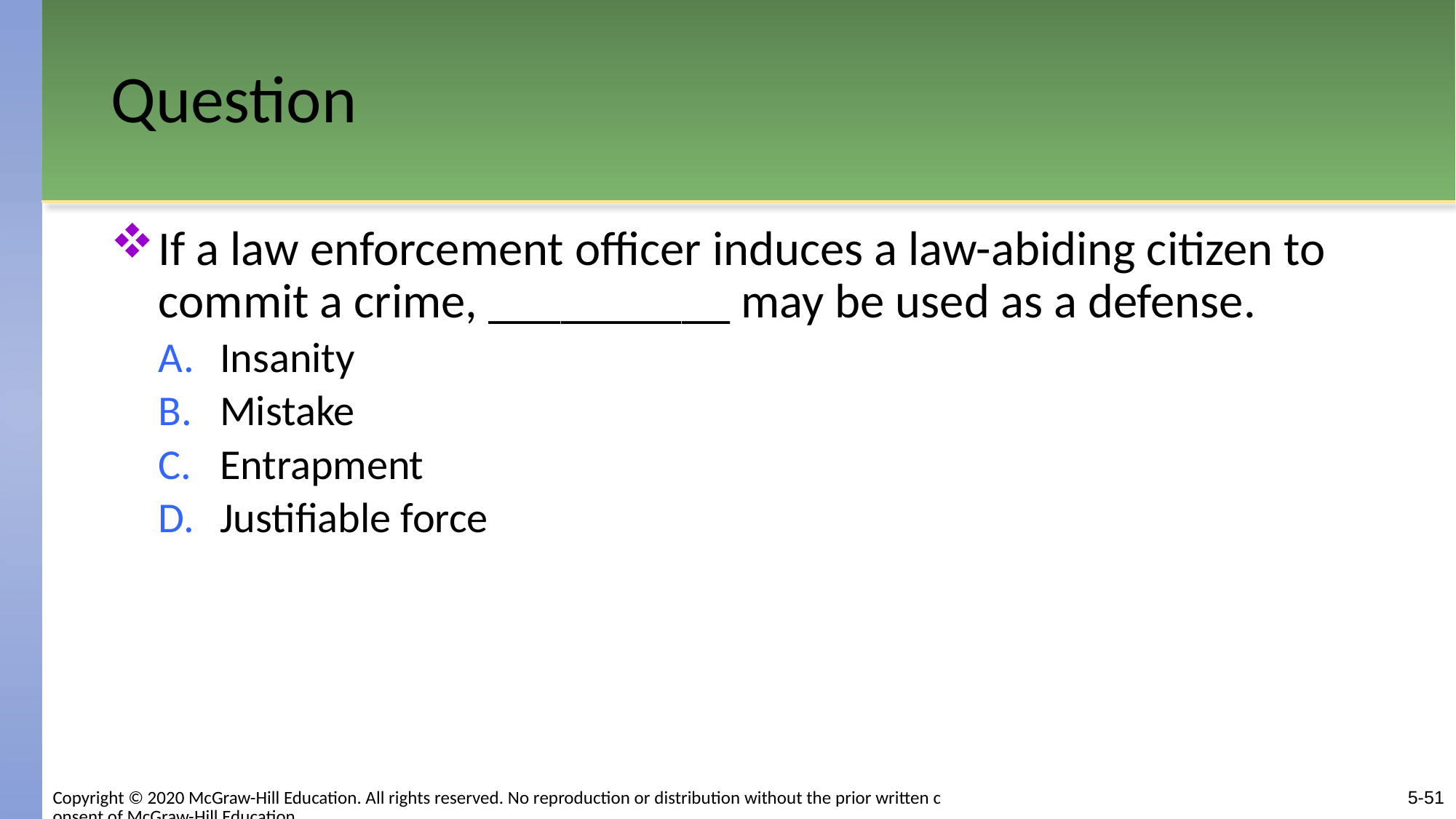

# Question
If a law enforcement officer induces a law-abiding citizen to commit a crime, __________ may be used as a defense.
Insanity
Mistake
Entrapment
Justifiable force
Copyright © 2020 McGraw-Hill Education. All rights reserved. No reproduction or distribution without the prior written consent of McGraw-Hill Education.
5-51